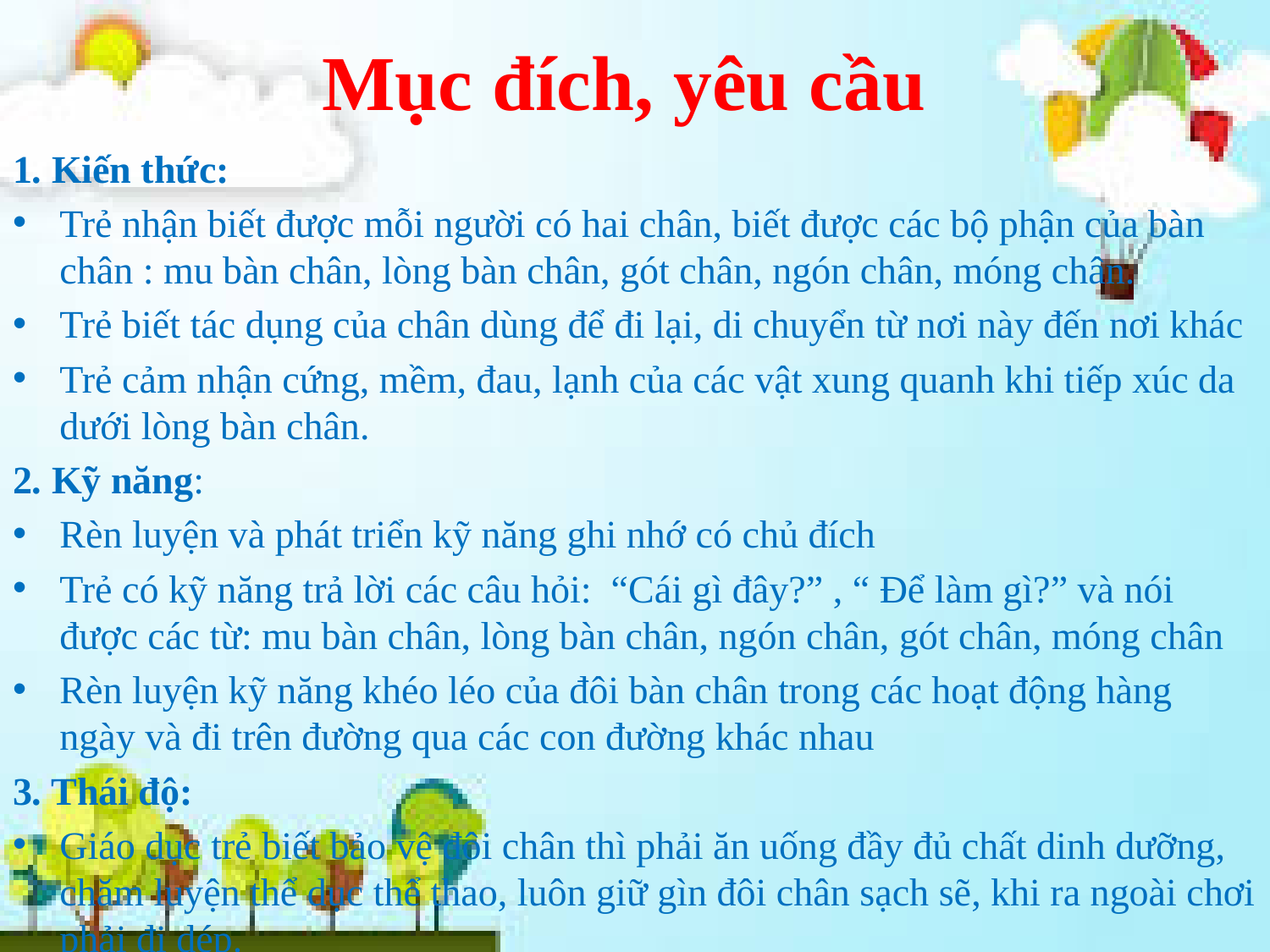

# Mục đích, yêu cầu
1. Kiến thức:
Trẻ nhận biết được mỗi người có hai chân, biết được các bộ phận của bàn chân : mu bàn chân, lòng bàn chân, gót chân, ngón chân, móng chân.
Trẻ biết tác dụng của chân dùng để đi lại, di chuyển từ nơi này đến nơi khác
Trẻ cảm nhận cứng, mềm, đau, lạnh của các vật xung quanh khi tiếp xúc da dưới lòng bàn chân.
2. Kỹ năng:
Rèn luyện và phát triển kỹ năng ghi nhớ có chủ đích
Trẻ có kỹ năng trả lời các câu hỏi:  “Cái gì đây?” , “ Để làm gì?” và nói được các từ: mu bàn chân, lòng bàn chân, ngón chân, gót chân, móng chân
Rèn luyện kỹ năng khéo léo của đôi bàn chân trong các hoạt động hàng ngày và đi trên đường qua các con đường khác nhau
3. Thái độ:
Giáo dục trẻ biết bảo vệ đôi chân thì phải ăn uống đầy đủ chất dinh dưỡng, chăm luyện thể dục thể thao, luôn giữ gìn đôi chân sạch sẽ, khi ra ngoài chơi phải đi dép.